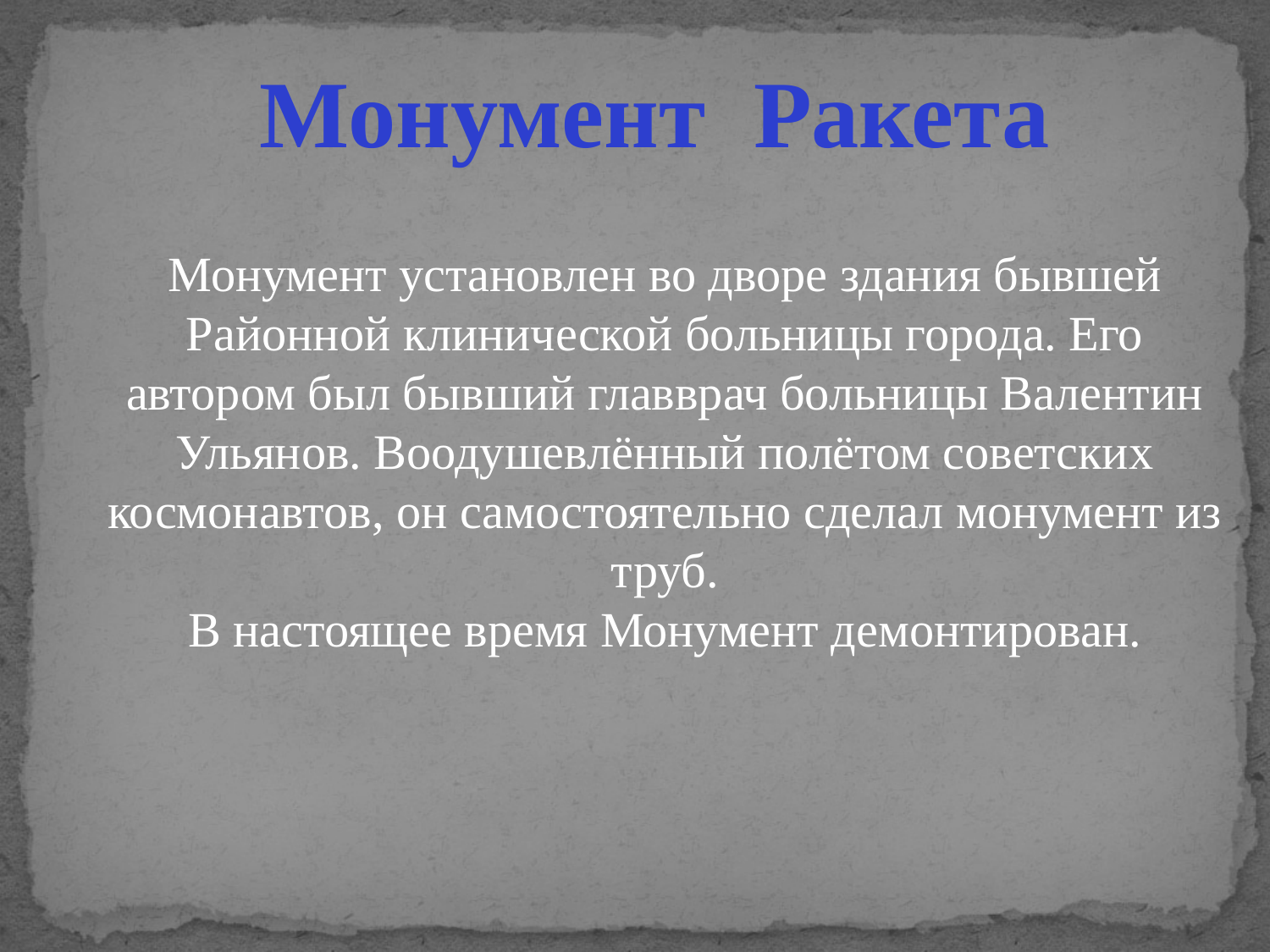

Монумент  Ракета

Монумент установлен во дворе здания бывшей Районной клинической больницы города. Его автором был бывший главврач больницы Валентин Ульянов. Воодушевлённый полётом советских космонавтов, он самостоятельно сделал монумент из труб.
В настоящее время Монумент демонтирован.